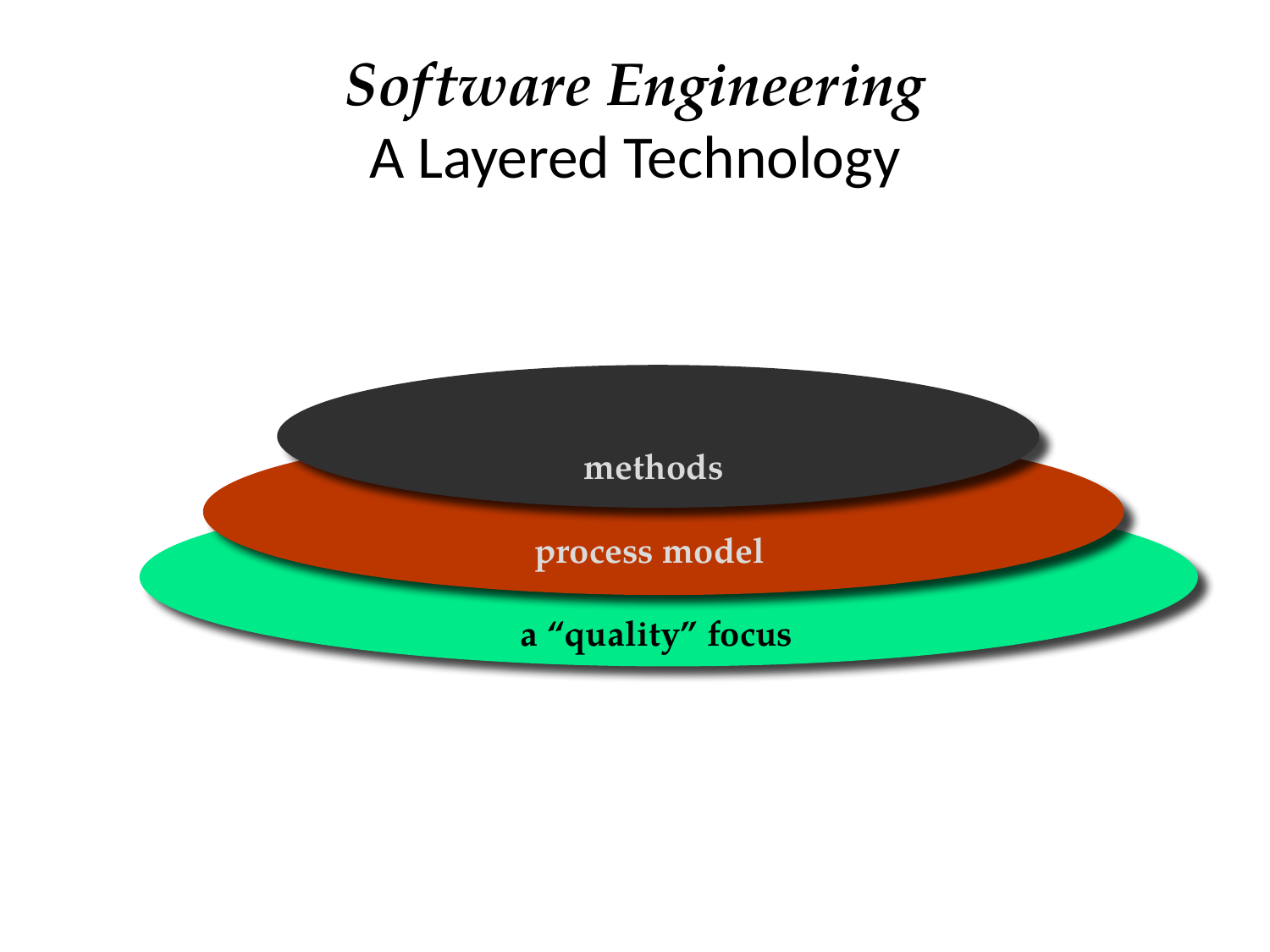

# Software Engineering A Layered Technology

methods

process model
a “quality” focus